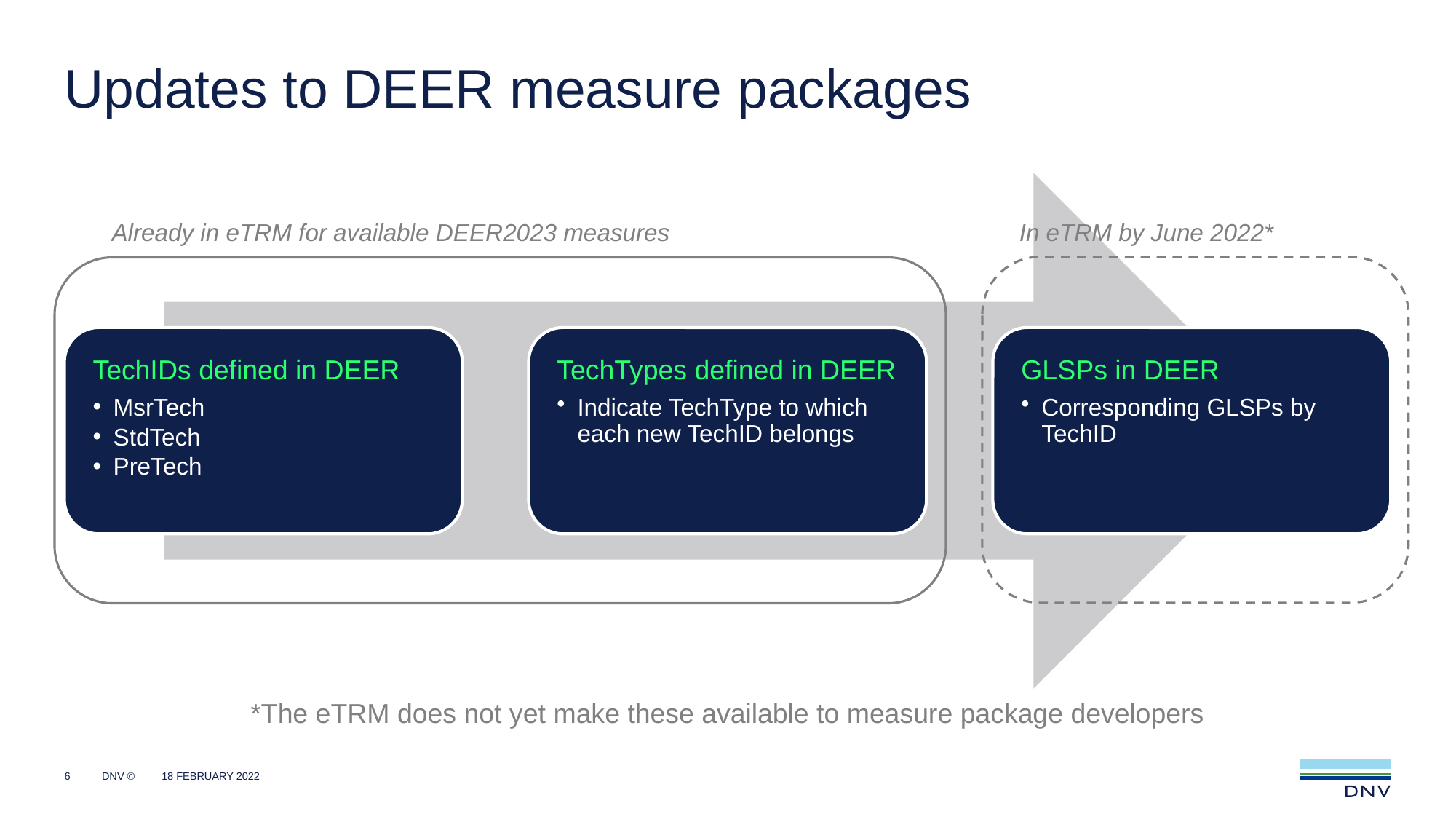

# Updates to DEER measure packages
TechIDs defined in DEER
MsrTech
StdTech
PreTech
TechTypes defined in DEER
Indicate TechType to which each new TechID belongs
GLSPs in DEER
Corresponding GLSPs by TechID
In eTRM by June 2022*
Already in eTRM for available DEER2023 measures

*The eTRM does not yet make these available to measure package developers
6